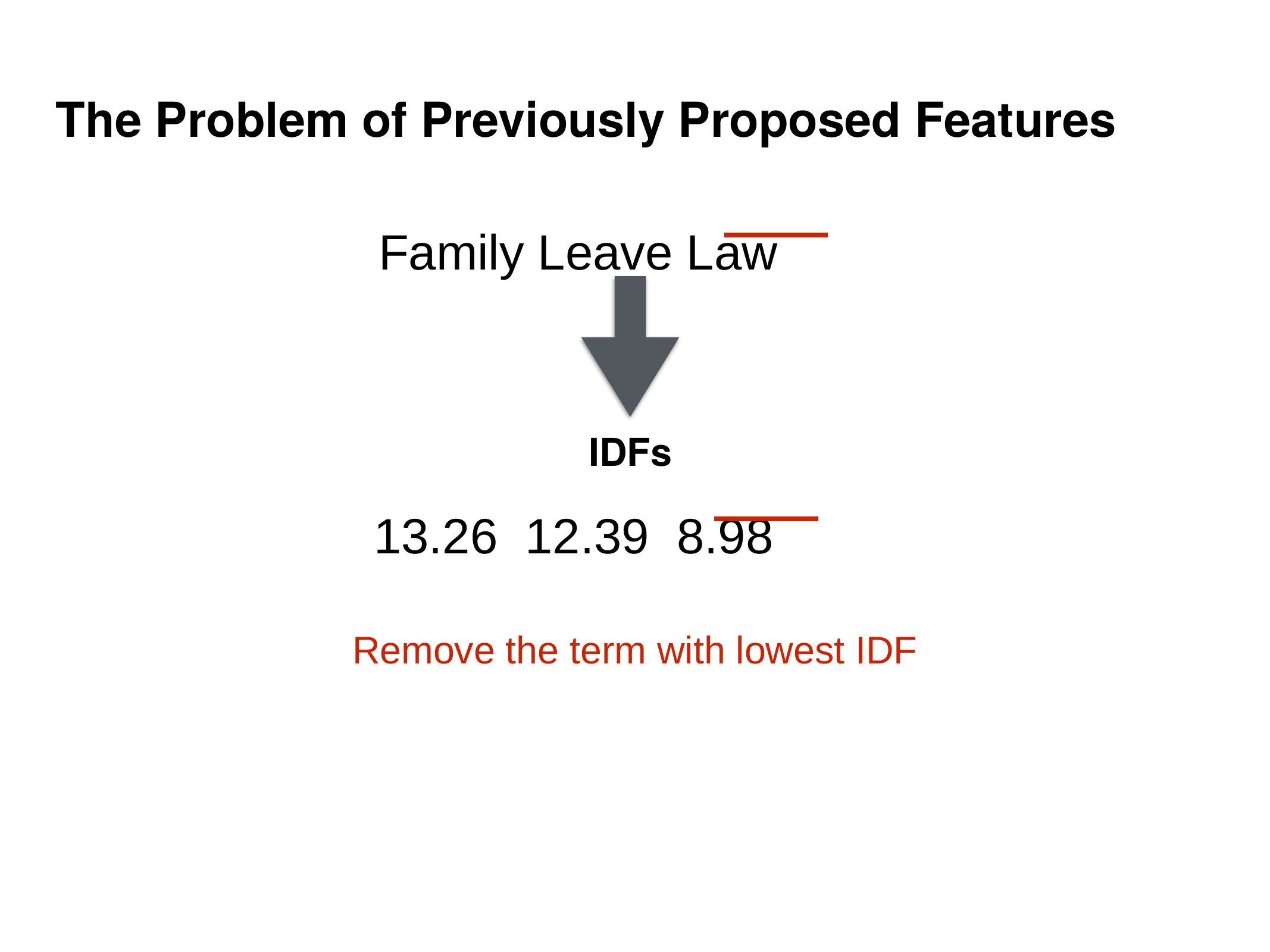

# The Problem of Previously Proposed Features
Family Leave Law

IDFs
13.26  12.39  8.98

Remove the term with lowest IDF
149